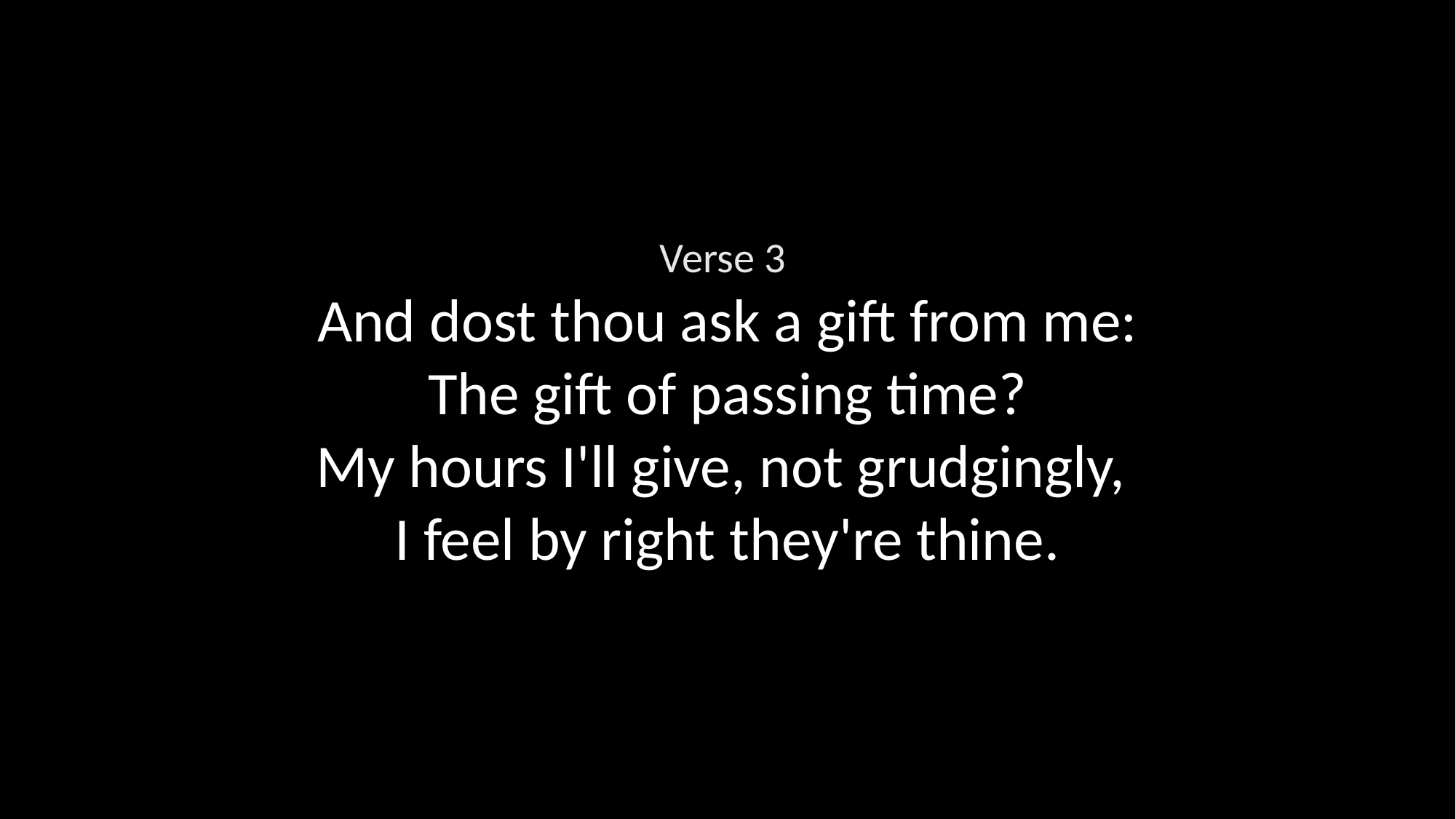

Verse 3
And dost thou ask a gift from me:
The gift of passing time?
My hours I'll give, not grudgingly,
I feel by right they're thine.